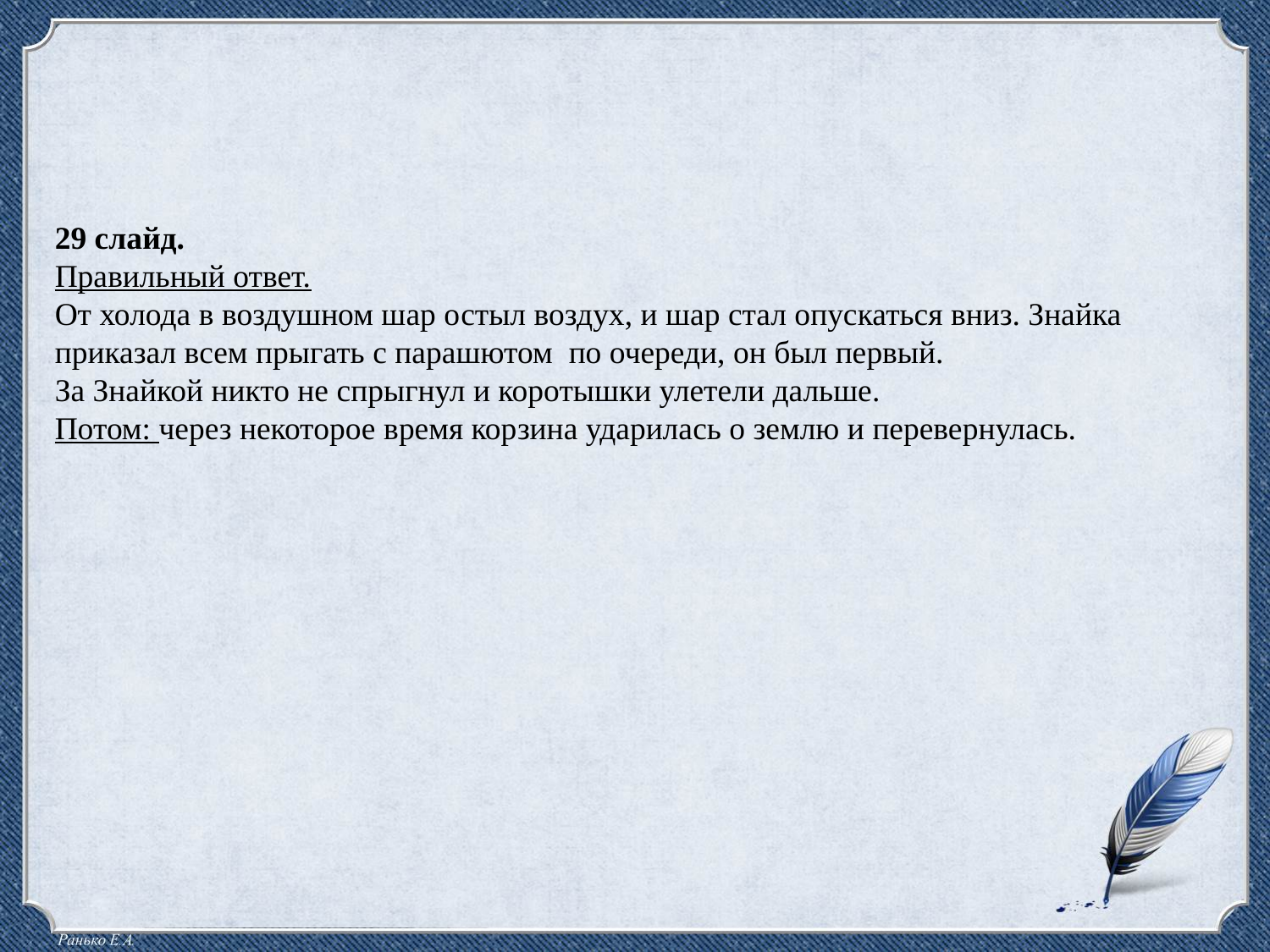

29 слайд.
Правильный ответ.
От холода в воздушном шар остыл воздух, и шар стал опускаться вниз. Знайка приказал всем прыгать с парашютом  по очереди, он был первый.
За Знайкой никто не спрыгнул и коротышки улетели дальше.
Потом: через некоторое время корзина ударилась о землю и перевернулась.